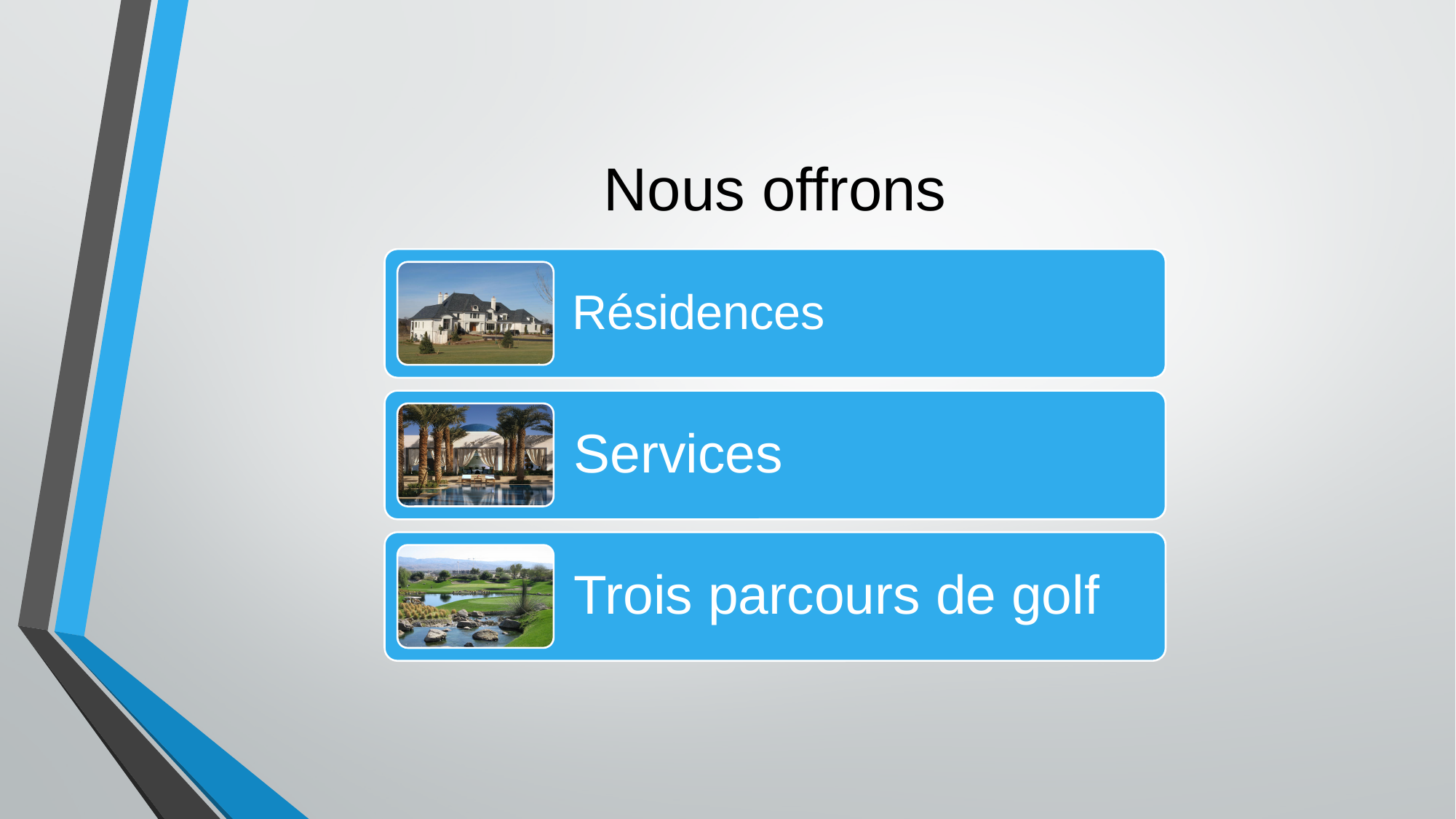

# Nous offrons
Résidences
Services
Trois parcours de golf